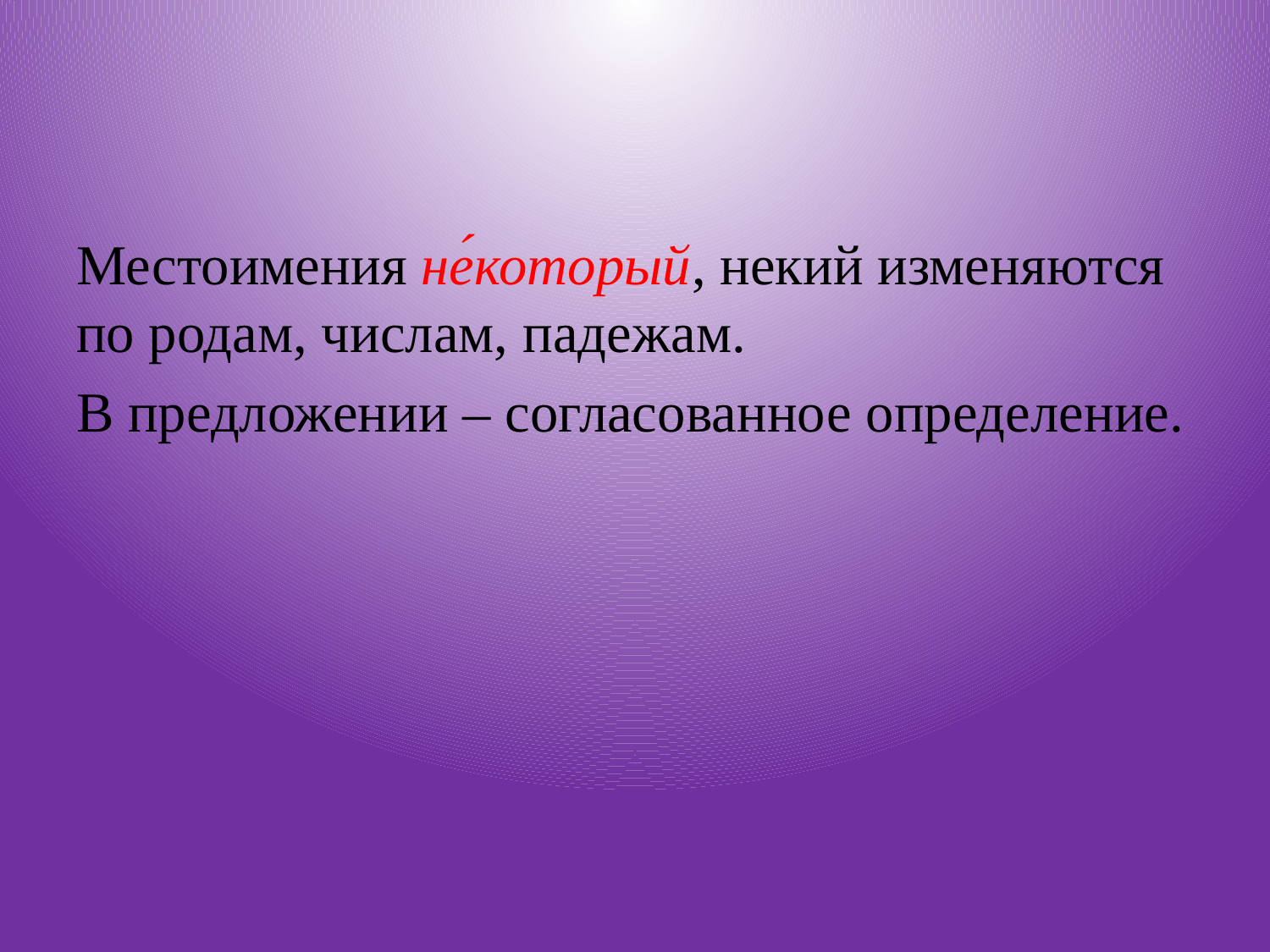

#
Местоимения не́который, некий изменяются по родам, числам, падежам.
В предложении – согласованное определение.